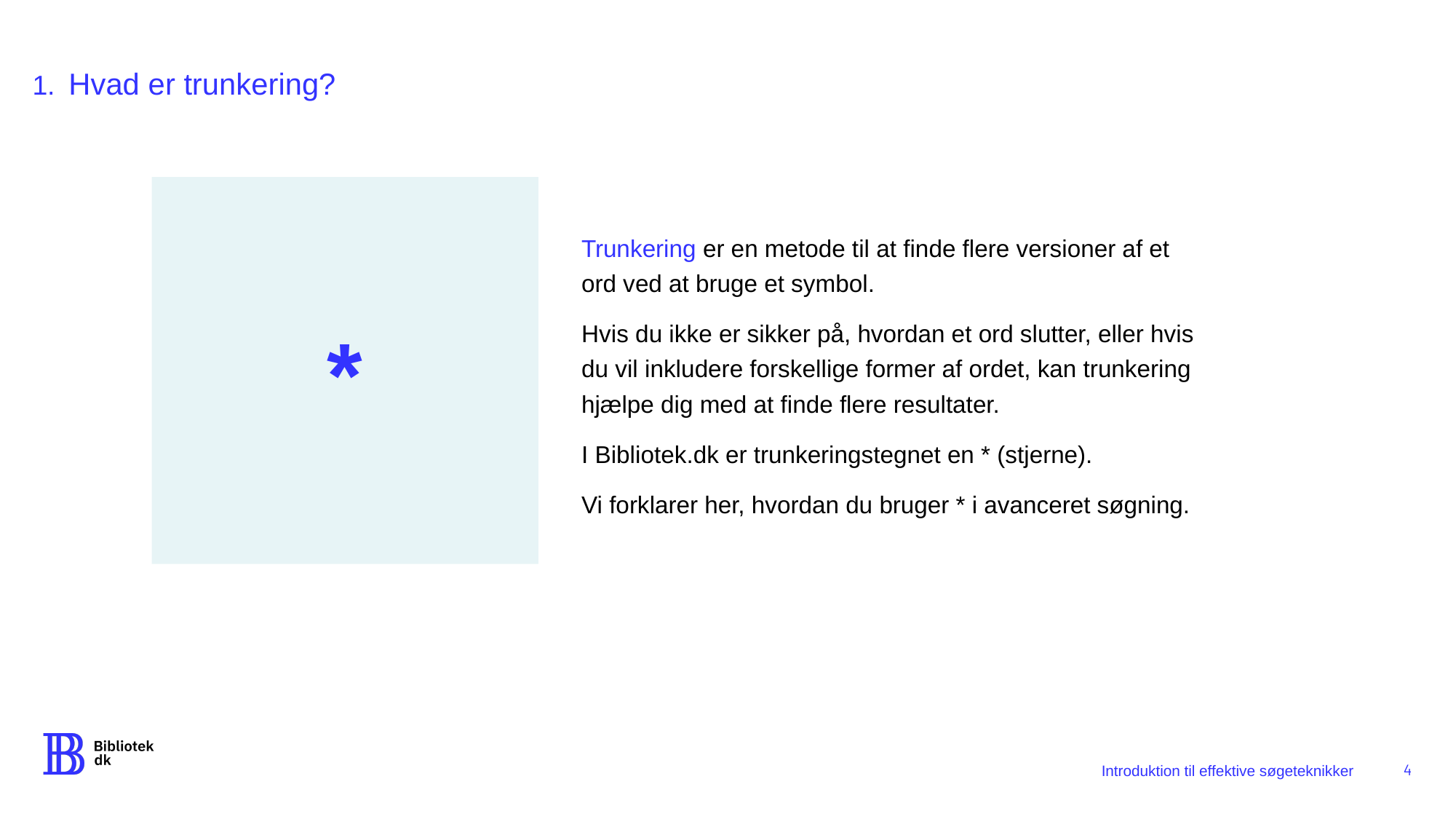

1.
Hvad er trunkering?

Trunkering er en metode til at finde flere versioner af et ord ved at bruge et symbol.
Hvis du ikke er sikker på, hvordan et ord slutter, eller hvis du vil inkludere forskellige former af ordet, kan trunkering hjælpe dig med at finde flere resultater.
I Bibliotek.dk er trunkeringstegnet en * (stjerne).
Vi forklarer her, hvordan du bruger * i avanceret søgning.
*
4